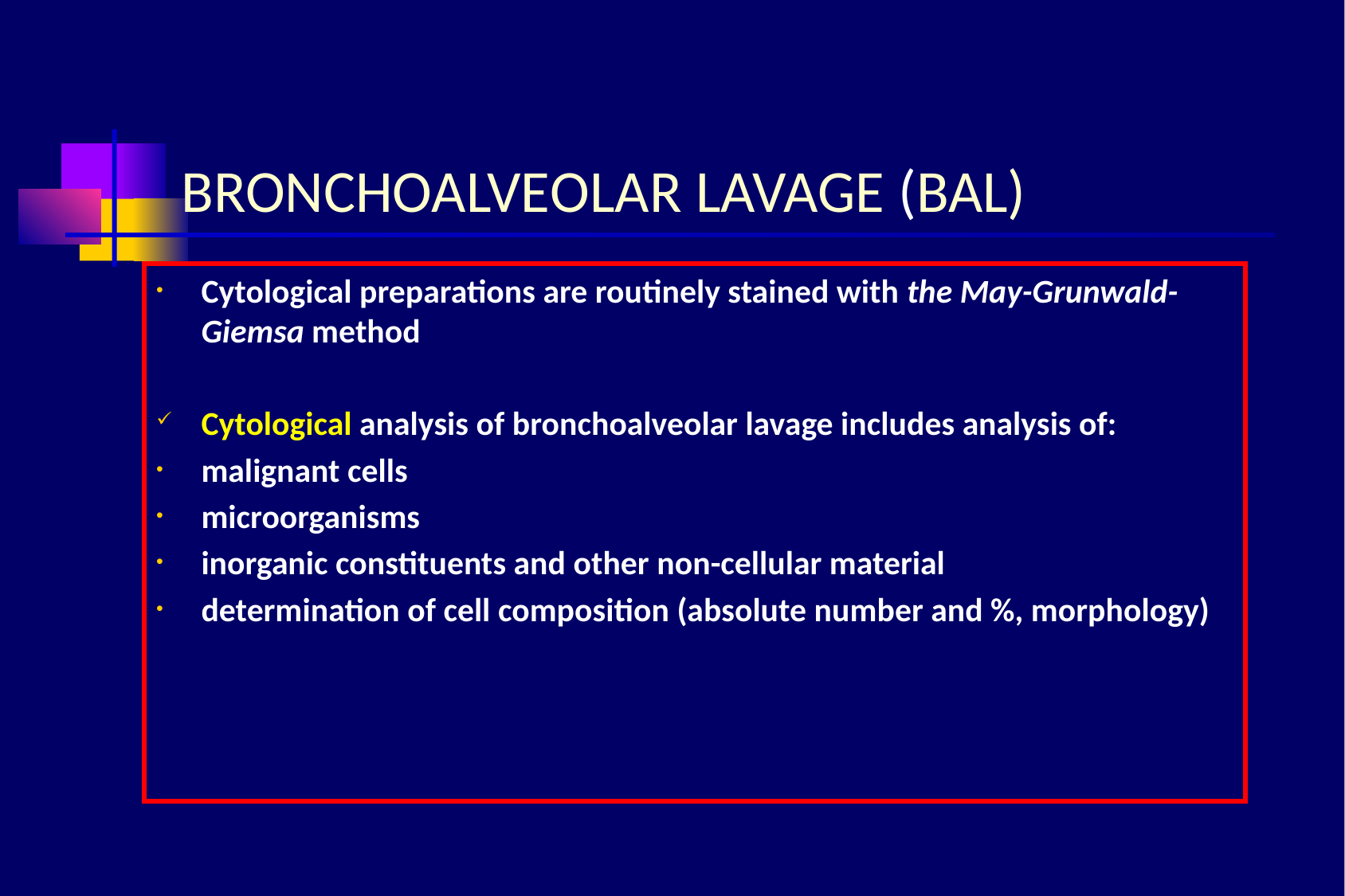

# BRONCHOALVEOLAR LAVAGE (BAL)
Cytological preparations are routinely stained with the May-Grunwald-Giemsa method

Cytological analysis of bronchoalveolar lavage includes analysis of:
malignant cells
microorganisms
inorganic constituents and other non-cellular material
determination of cell composition (absolute number and %, morphology)